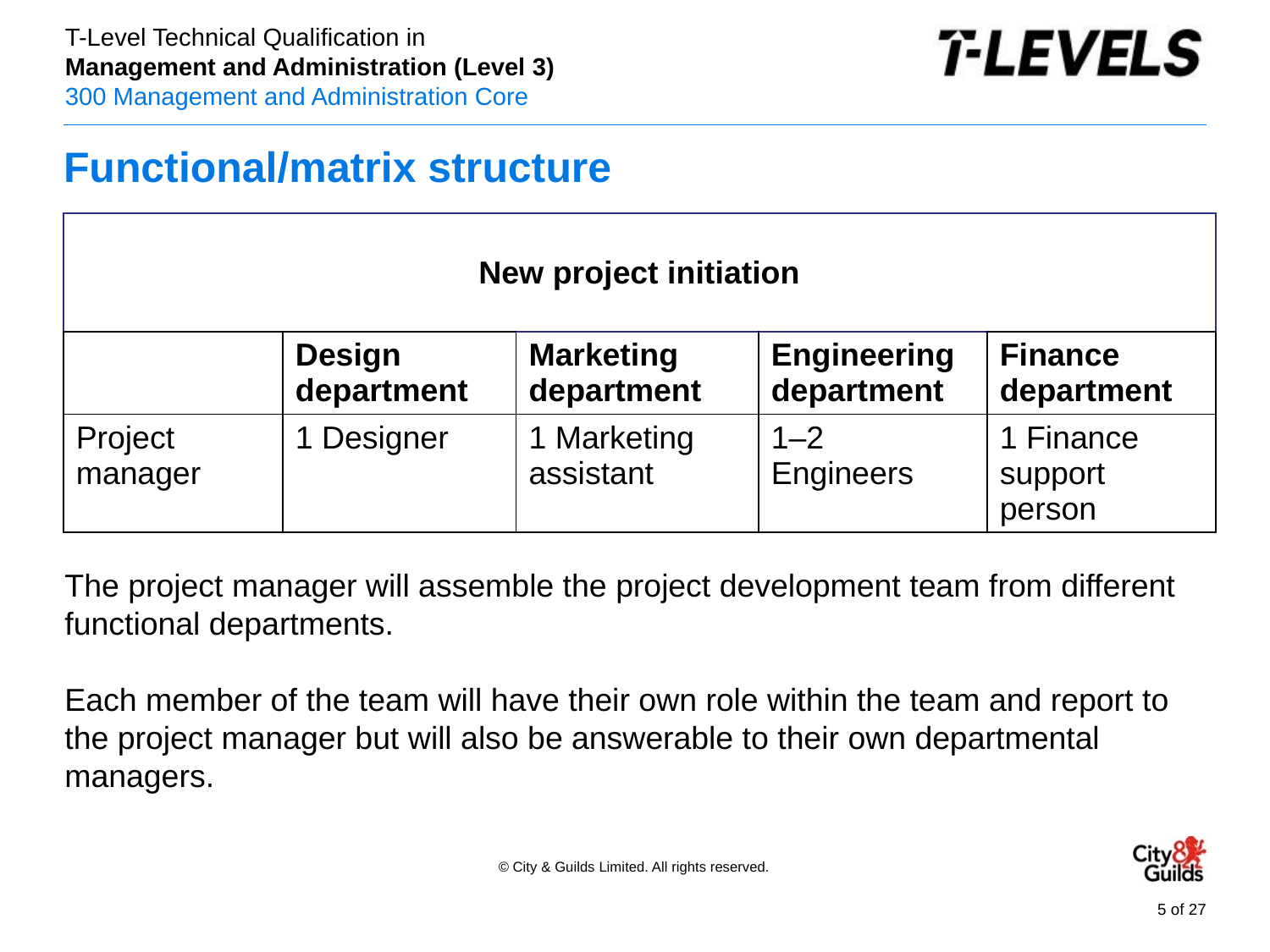

# Functional/matrix structure
|  |
| --- |
| New project initiation |  |  |  |  |
| --- | --- | --- | --- | --- |
|  | Design department | Marketing department | Engineering department | Finance department |
| Project manager | 1 Designer | 1 Marketing assistant | 1–2 Engineers | 1 Finance support person |
The project manager will assemble the project development team from different functional departments.

Each member of the team will have their own role within the team and report to the project manager but will also be answerable to their own departmental managers.